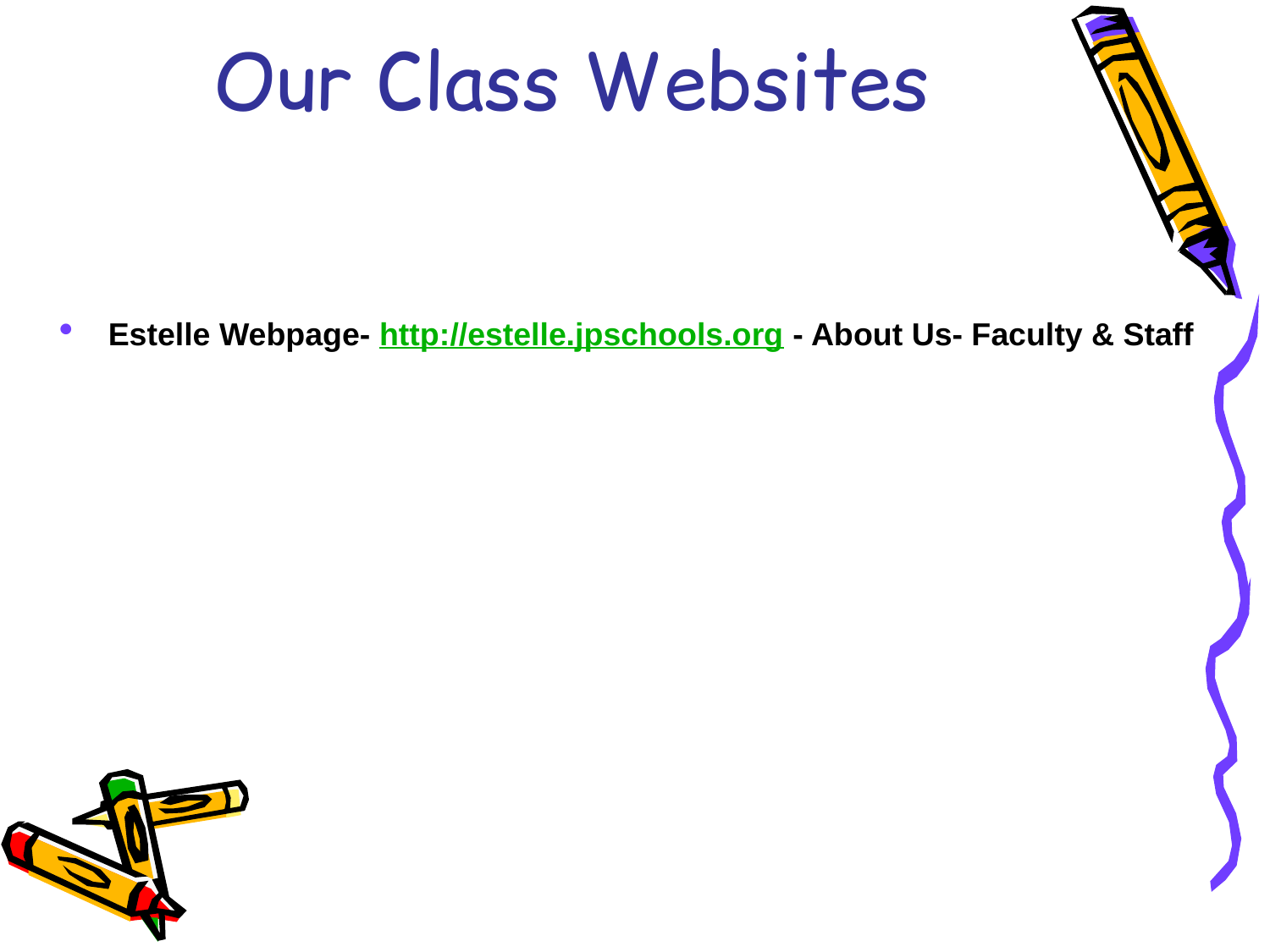

# Our Class Websites

Estelle Webpage- http://estelle.jpschools.org - About Us- Faculty & Staff